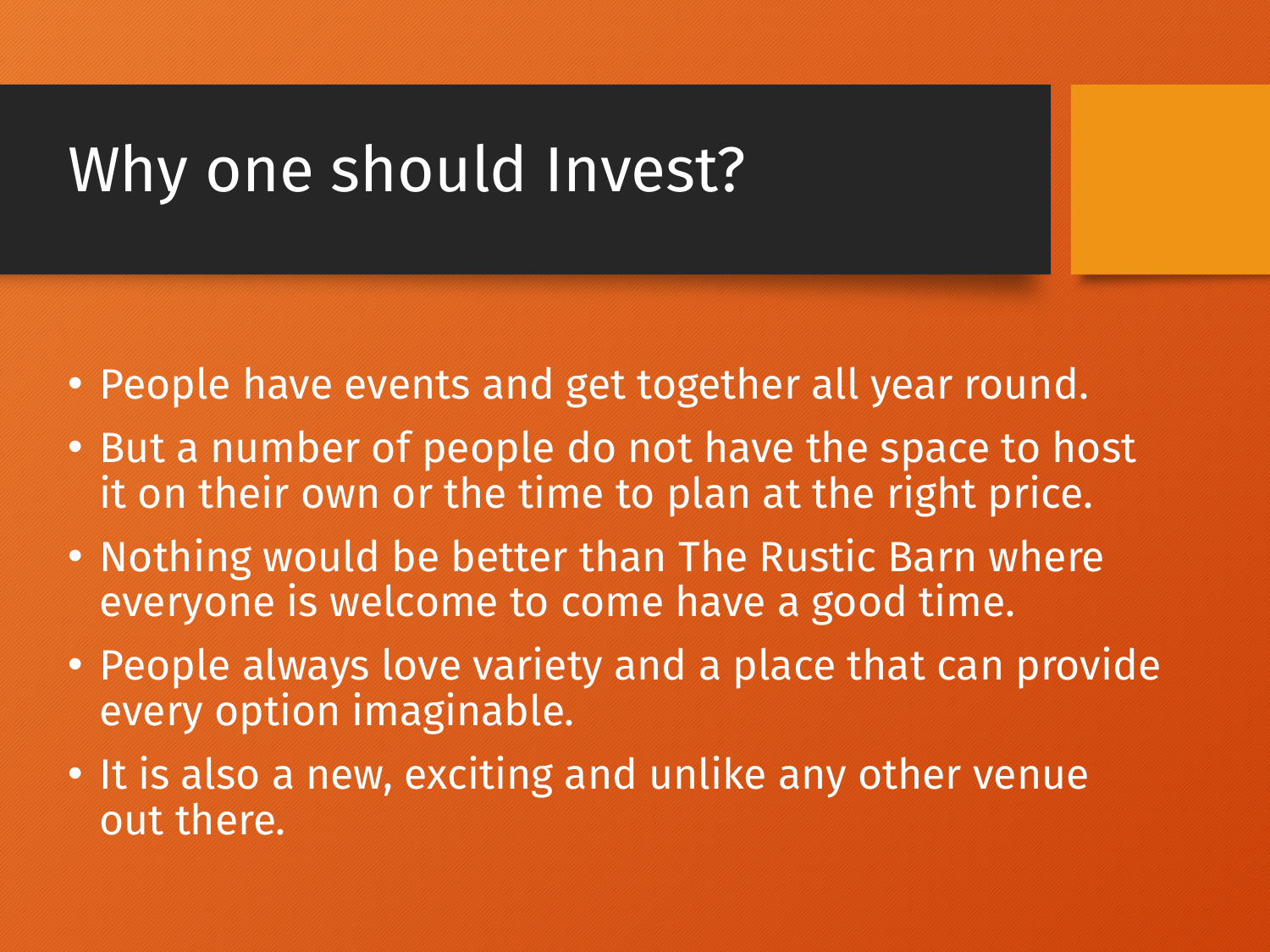

# Why one should Invest?
People have events and get together all year round.
But a number of people do not have the space to host it on their own or the time to plan at the right price.
Nothing would be better than The Rustic Barn where everyone is welcome to come have a good time.
People always love variety and a place that can provide every option imaginable.
It is also a new, exciting and unlike any other venue out there.